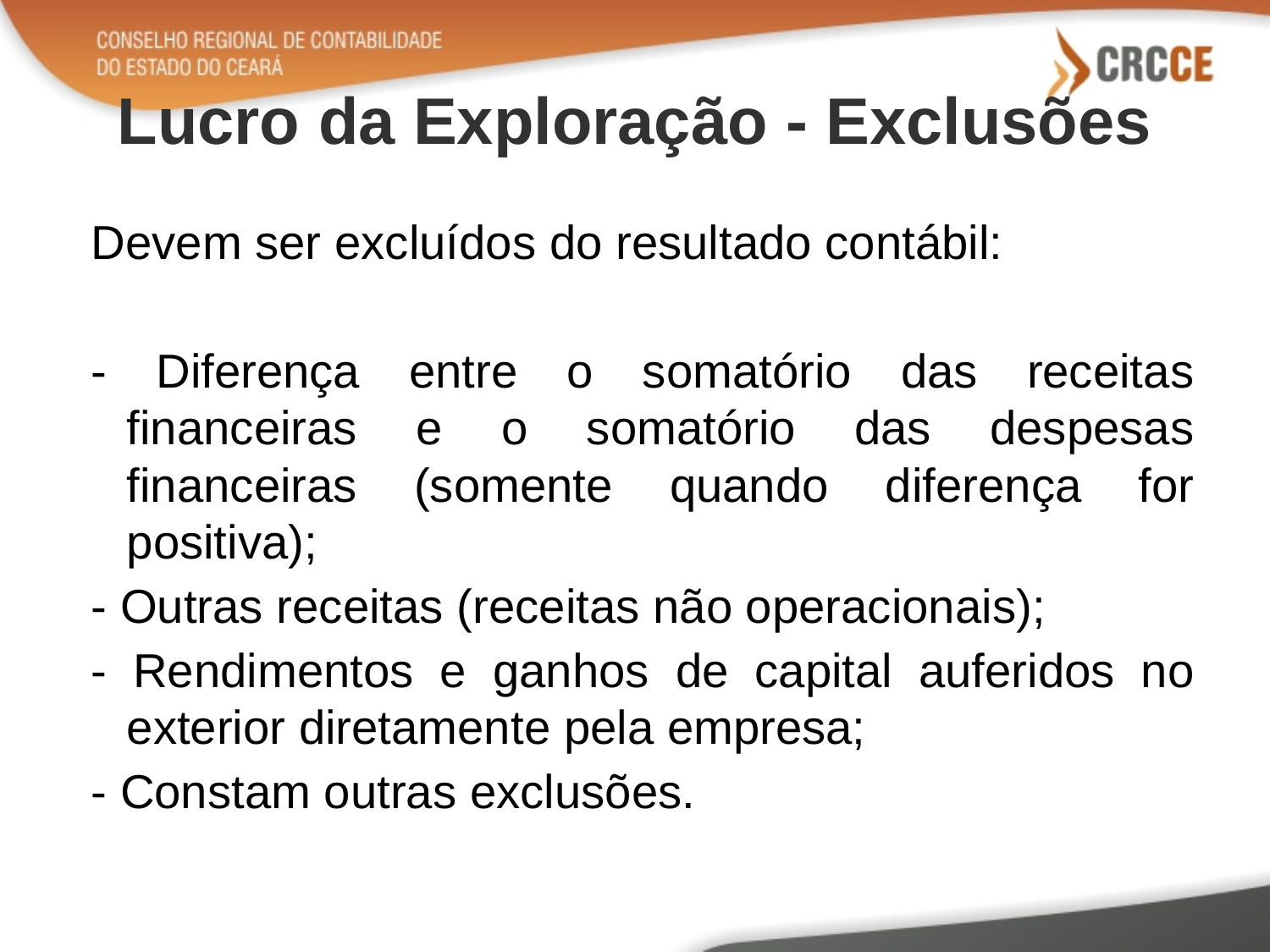

# Lucro da Exploração - Exclusões
Devem ser excluídos do resultado contábil:

- Diferença entre o somatório das receitas financeiras e o somatório das despesas financeiras (somente quando diferença for positiva);
- Outras receitas (receitas não operacionais);
- Rendimentos e ganhos de capital auferidos no exterior diretamente pela empresa;
- Constam outras exclusões.